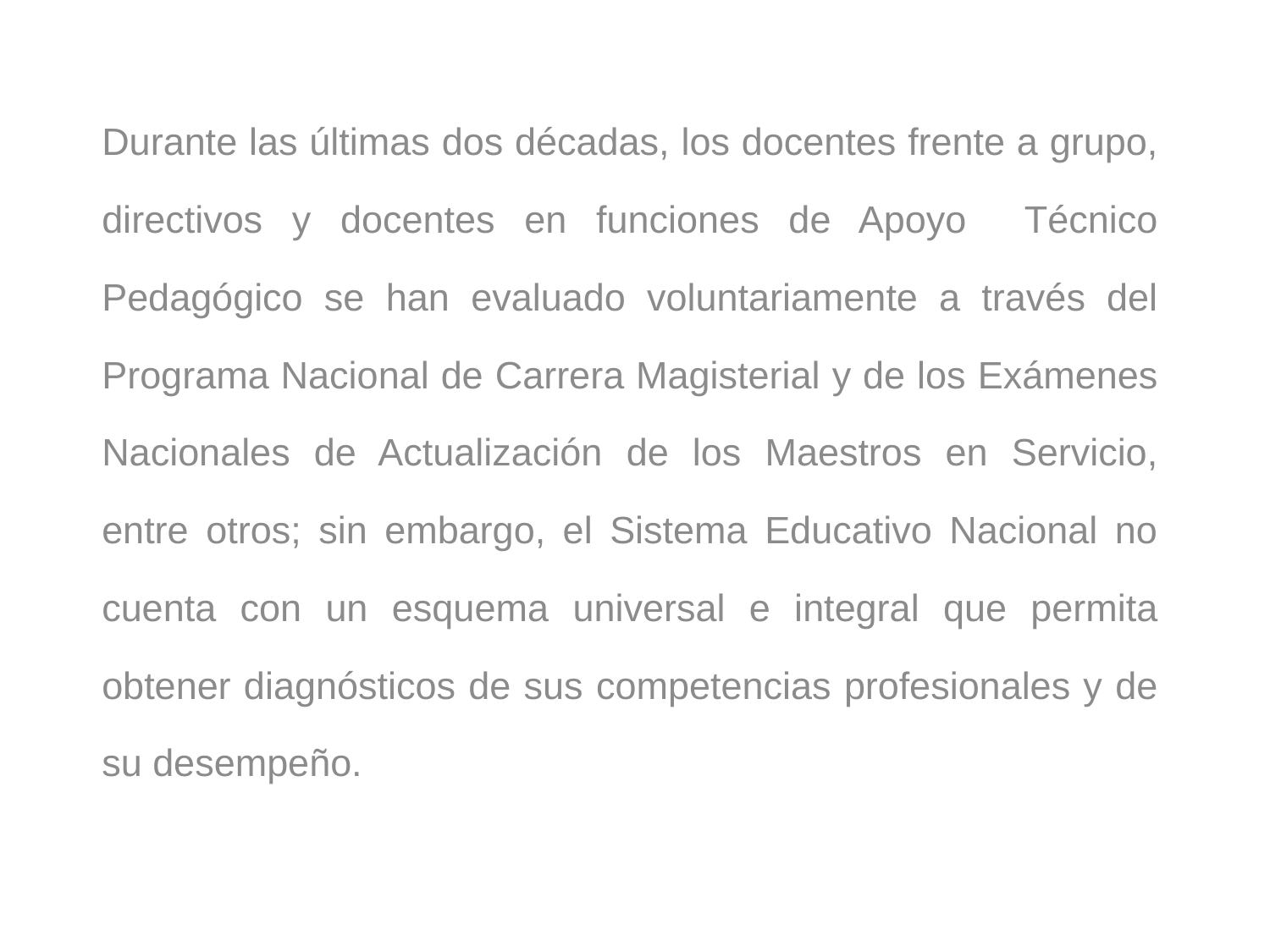

Durante las últimas dos décadas, los docentes frente a grupo, directivos y docentes en funciones de Apoyo  Técnico Pedagógico se han evaluado voluntariamente a través del Programa Nacional de Carrera Magisterial y de los Exámenes Nacionales de Actualización de los Maestros en Servicio, entre otros; sin embargo, el Sistema Educativo Nacional no cuenta con un esquema universal e integral que permita obtener diagnósticos de sus competencias profesionales y de su desempeño.